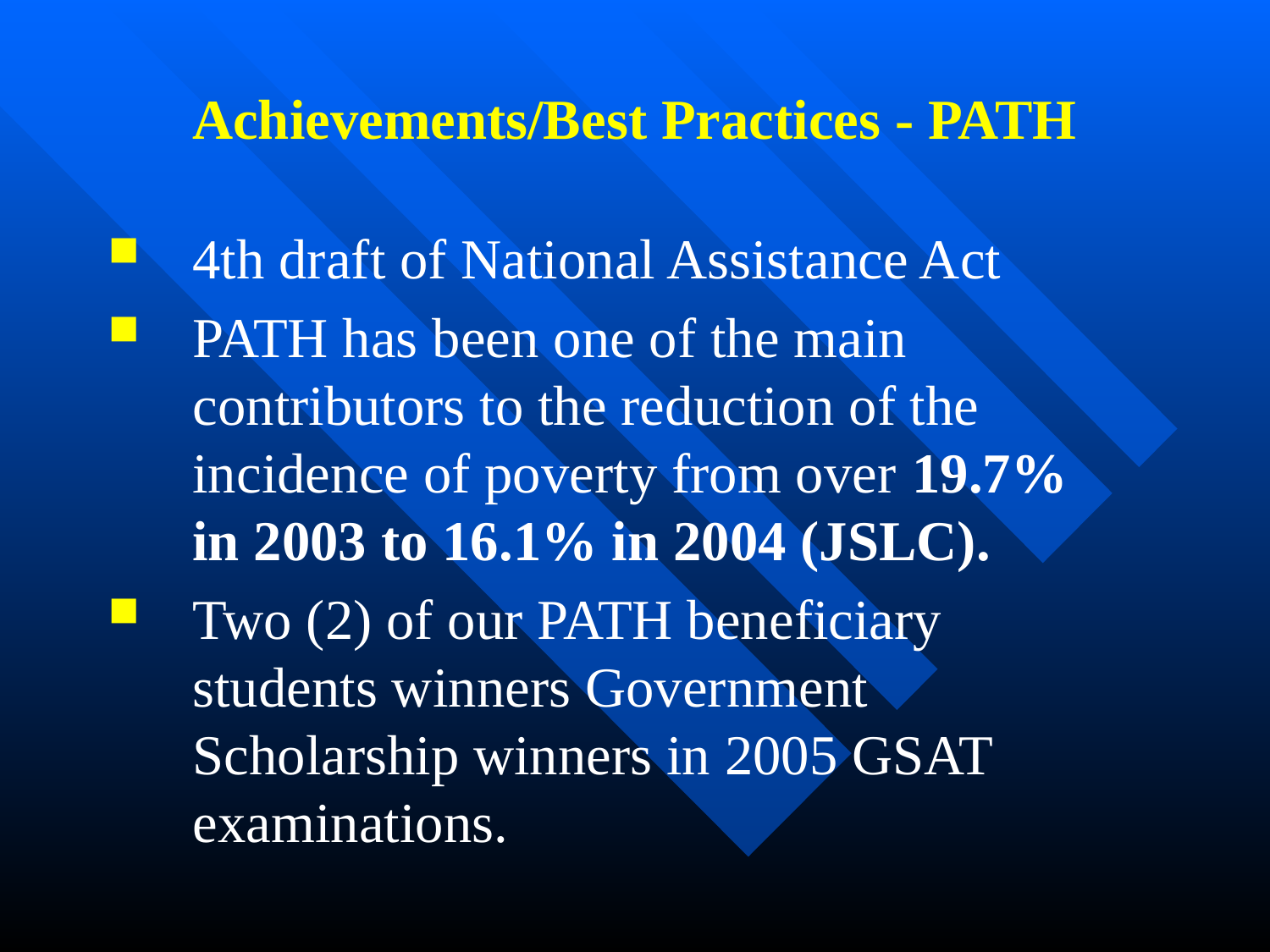

# Achievements/Best Practices - PATH

4th draft of National Assistance Act
PATH has been one of the main contributors to the reduction of the incidence of poverty from over 19.7% in 2003 to 16.1% in 2004 (JSLC).
Two (2) of our PATH beneficiary students winners Government Scholarship winners in 2005 GSAT examinations.